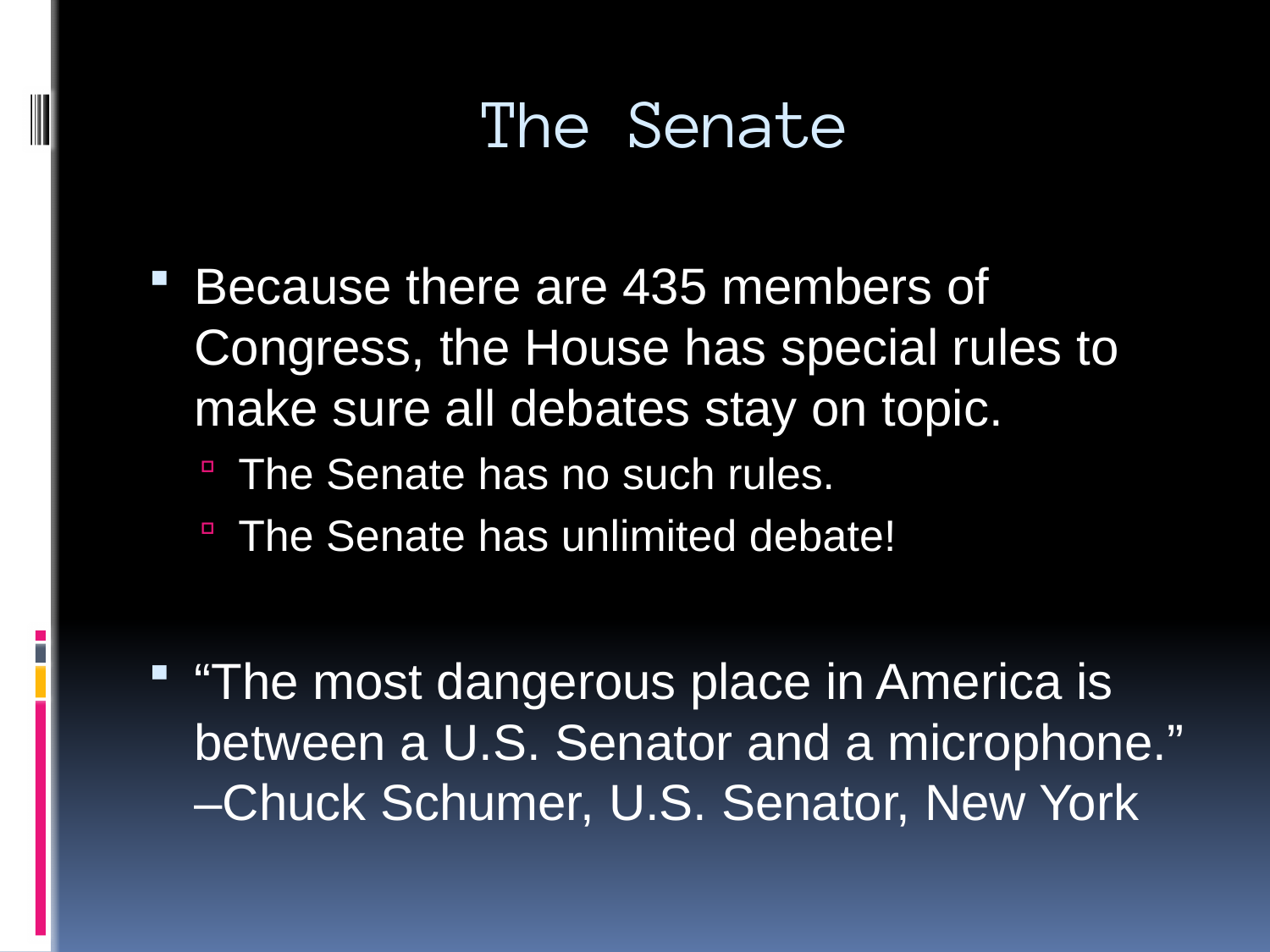

# The Senate
Because there are 435 members of Congress, the House has special rules to make sure all debates stay on topic.
The Senate has no such rules.
The Senate has unlimited debate!

“The most dangerous place in America is between a U.S. Senator and a microphone.” –Chuck Schumer, U.S. Senator, New York